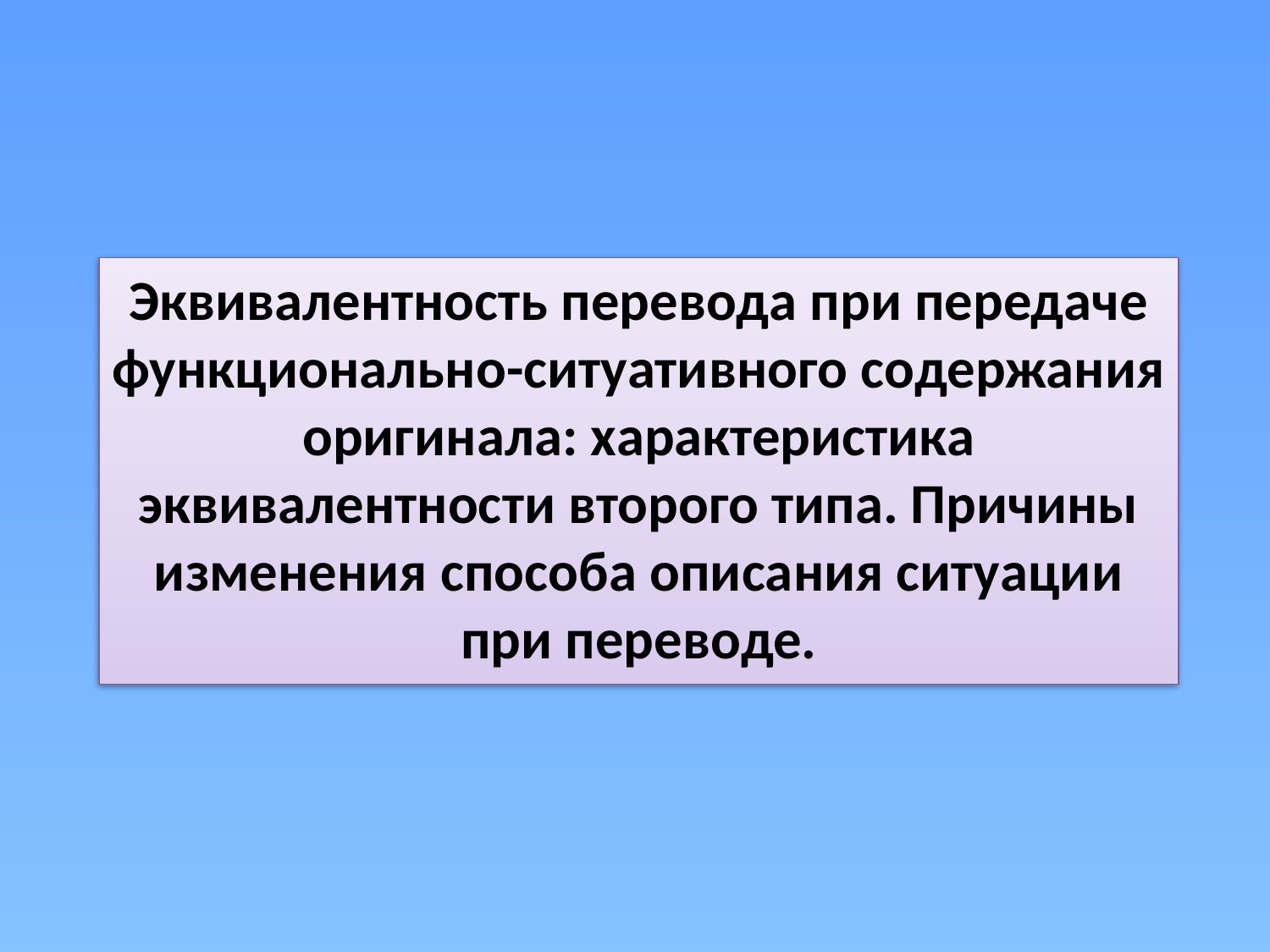

# Эквивалентность перевода при передаче функционально-ситуативного содержания оригинала: характеристика эквивалентности второго типа. Причины изменения способа описания ситуации при переводе.